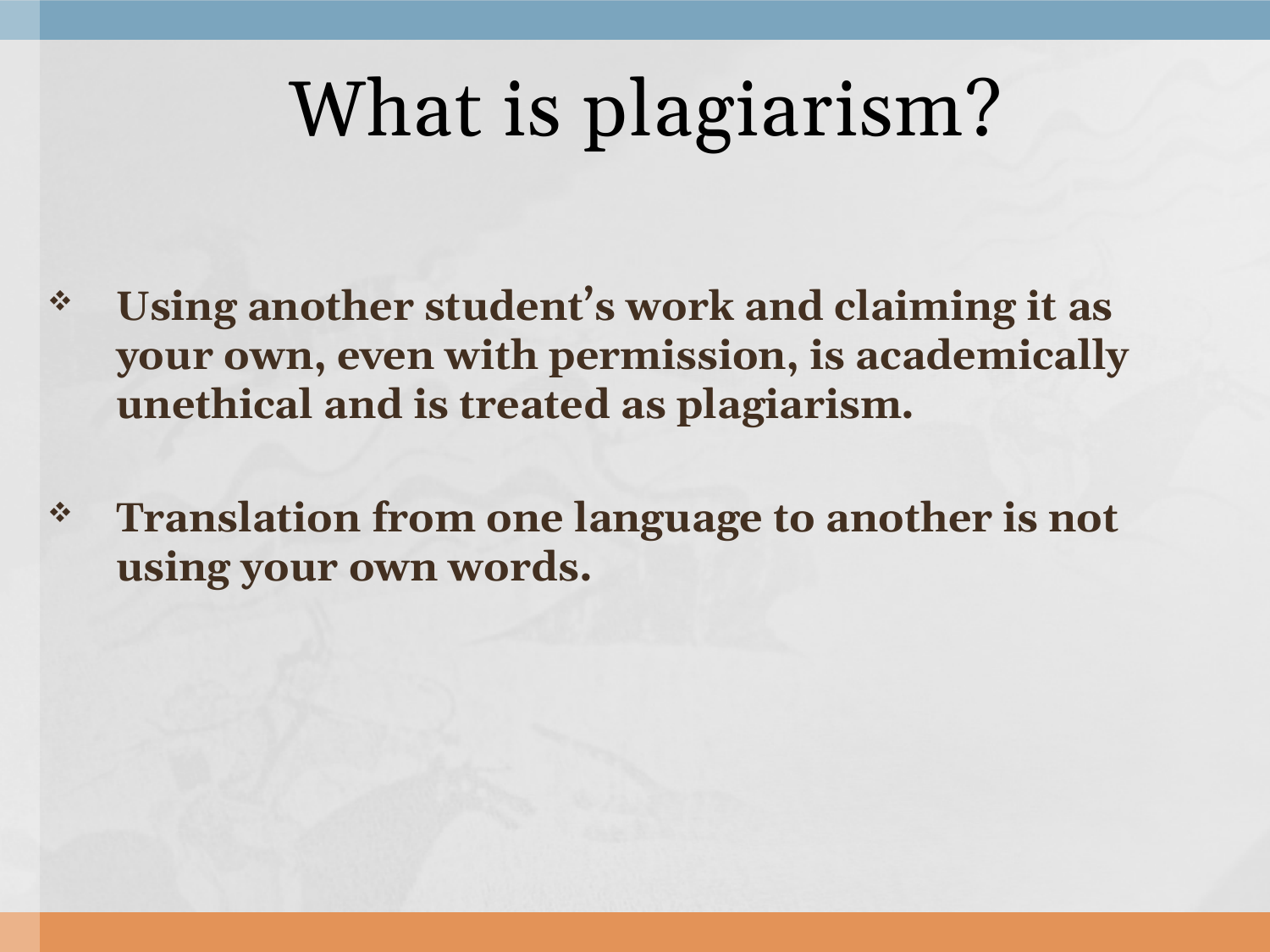

# What is plagiarism?

Using another student’s work and claiming it as your own, even with permission, is academically unethical and is treated as plagiarism.

Translation from one language to another is not using your own words.